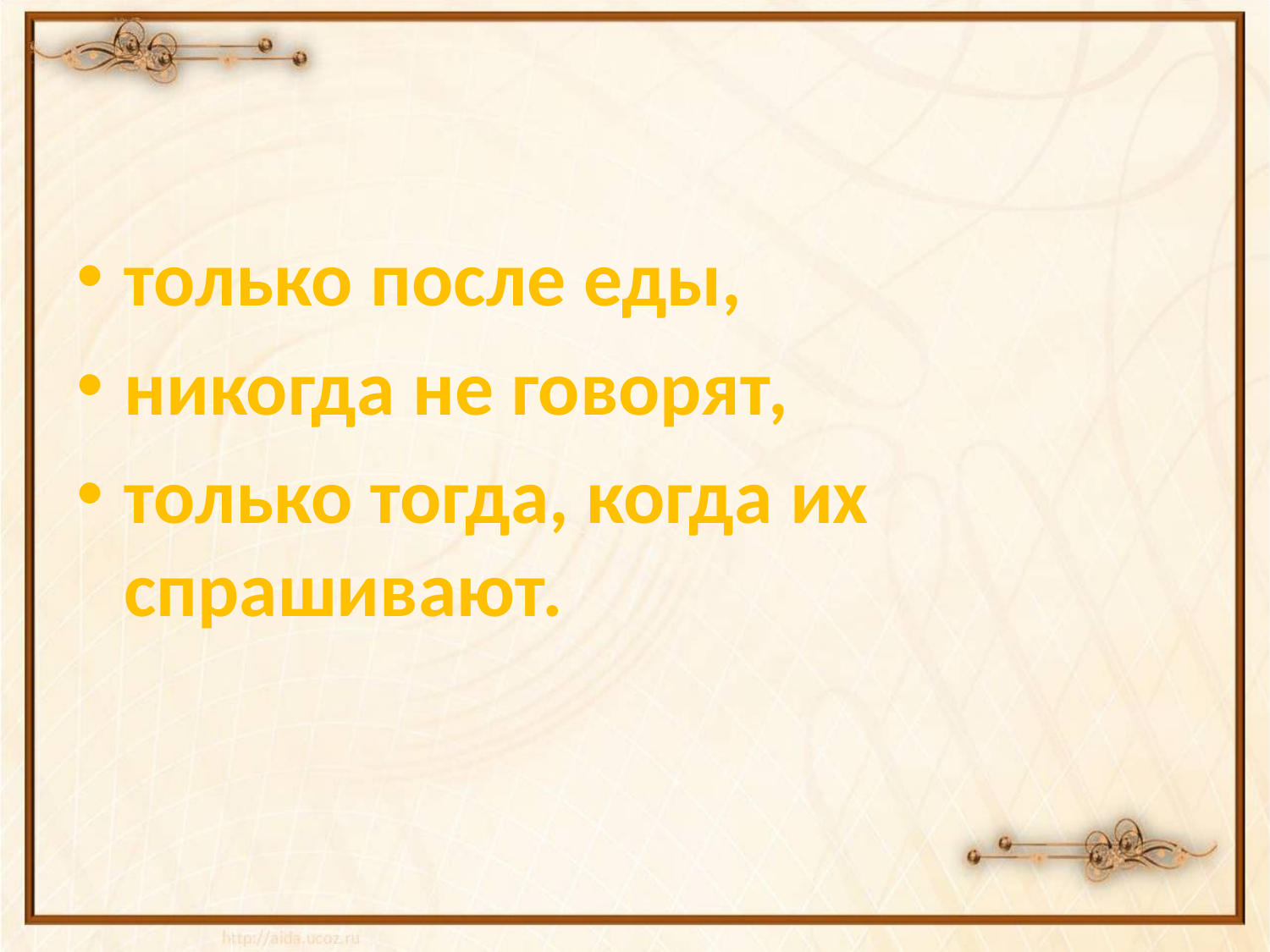

только после еды,
никогда не говорят,
только тогда, когда их спрашивают.